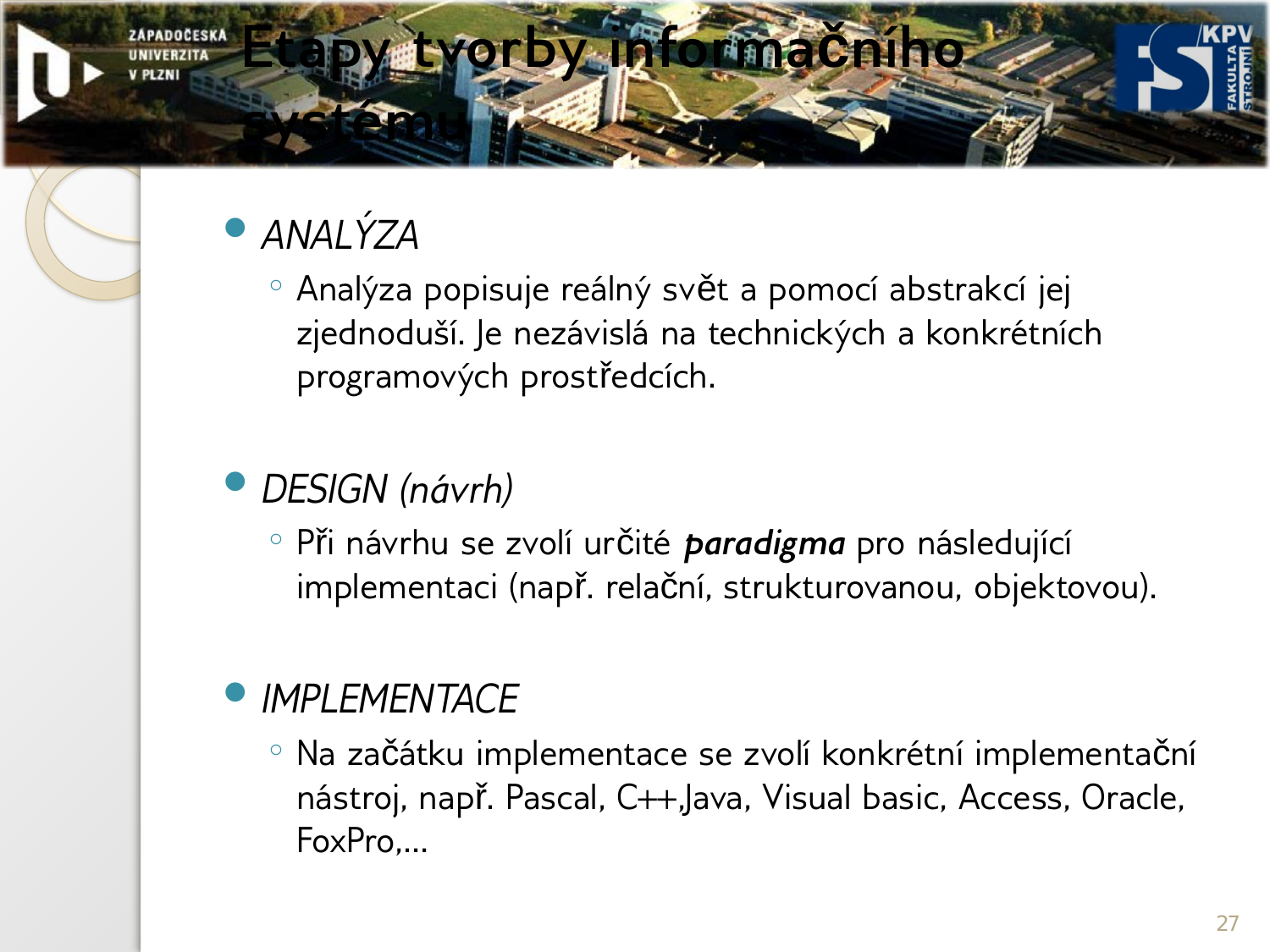

# Etapy tvorby informačního systému
ANALÝZA
Analýza popisuje reálný svět a pomocí abstrakcí jej zjednoduší. Je nezávislá na technických a konkrétních programových prostředcích.

DESIGN (návrh)
Při návrhu se zvolí určité paradigma pro následující implementaci (např. relační, strukturovanou, objektovou).

IMPLEMENTACE
Na začátku implementace se zvolí konkrétní implementační nástroj, např. Pascal, C++,Java, Visual basic, Access, Oracle, FoxPro,…
27